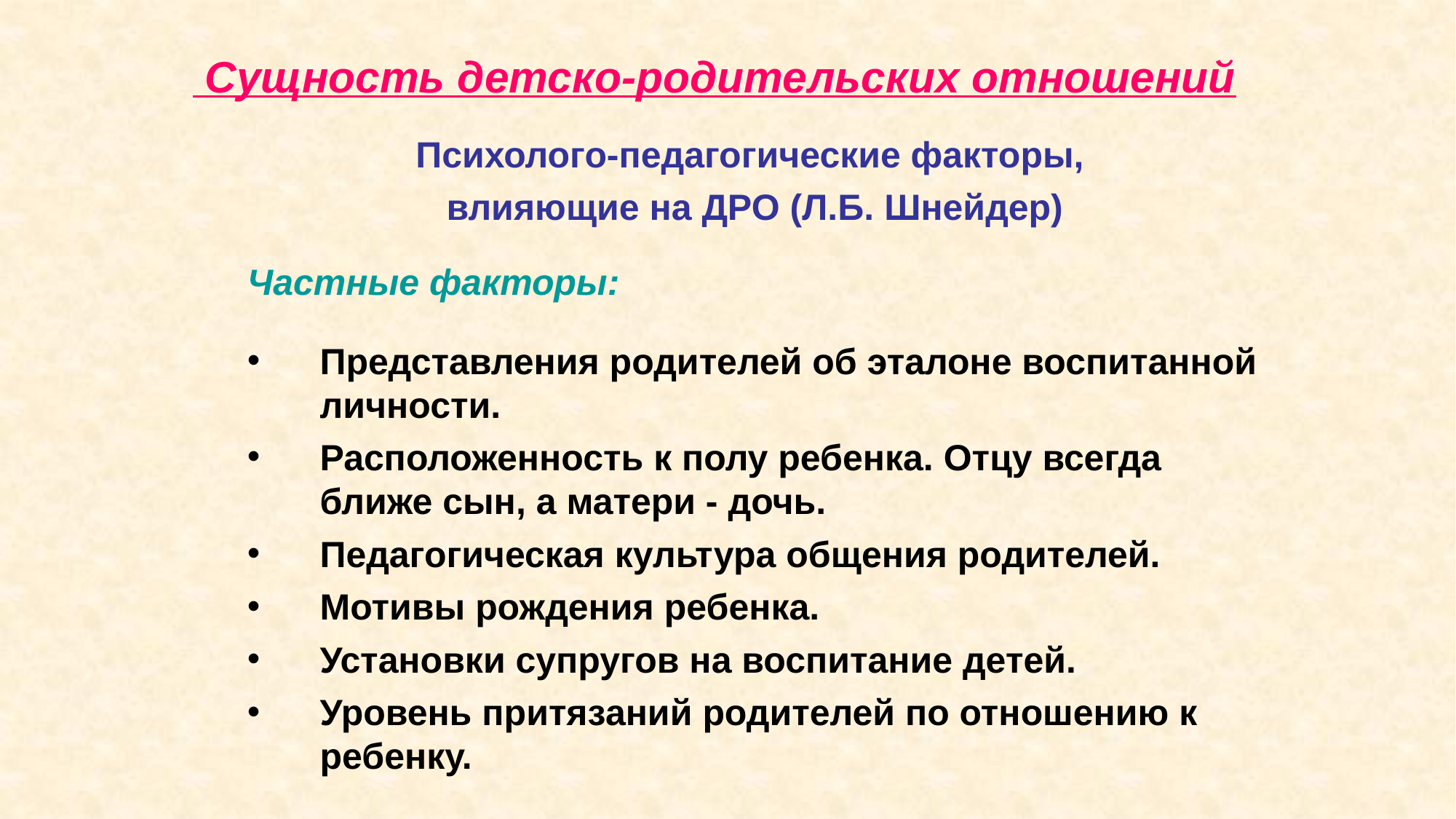

# Сущность детско-родительских отношений
Психолого-педагогические факторы,
влияющие на ДРО (Л.Б. Шнейдер)

Частные факторы:

Представления родителей об эталоне воспитанной личности.
Расположенность к полу ребенка. Отцу всегда ближе сын, а матери - дочь.
Педагогическая культура общения родителей.
Мотивы рождения ребенка.
Установки супругов на воспитание детей.
Уровень притязаний родителей по отношению к ребенку.